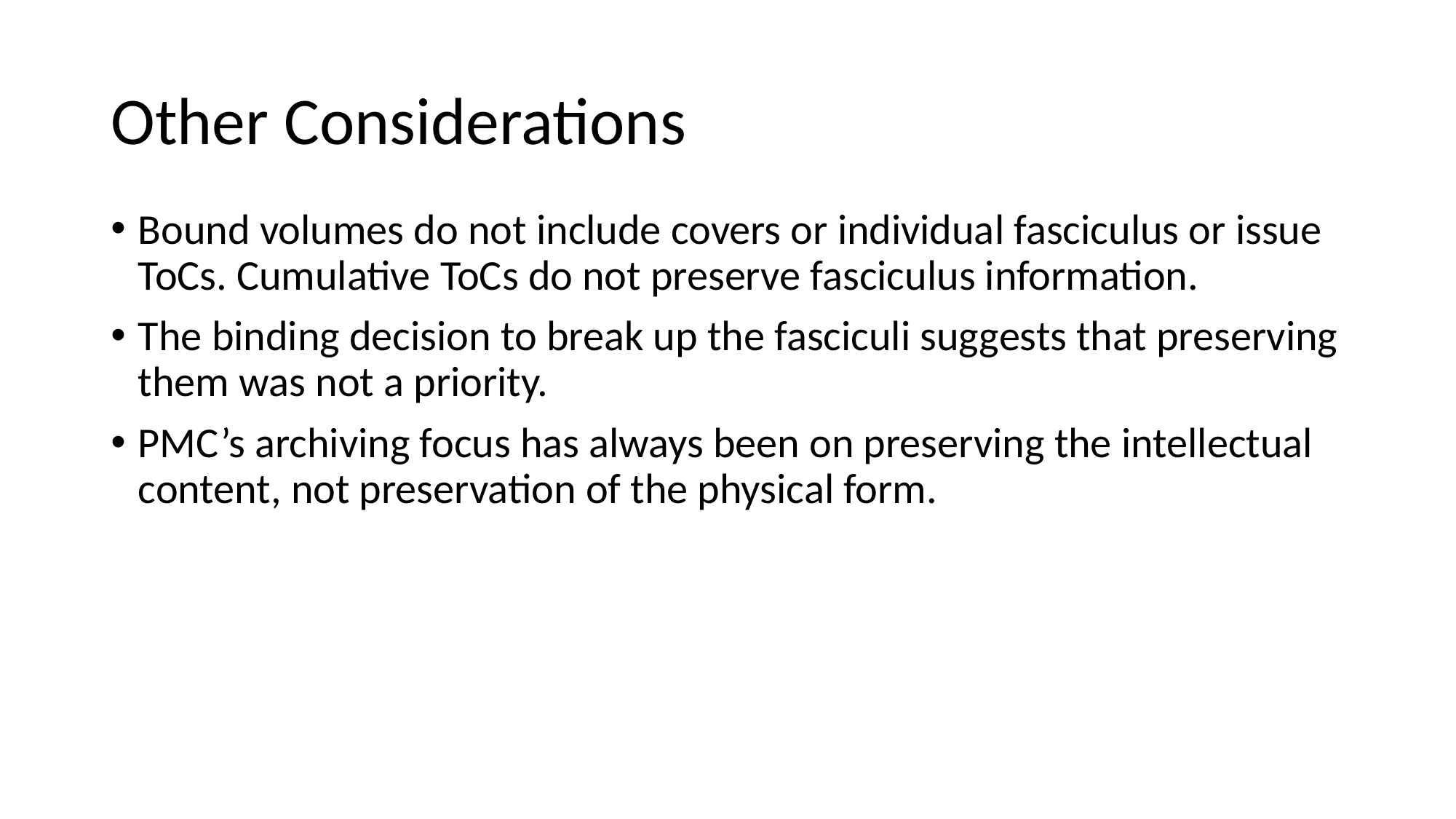

# Other Considerations
Bound volumes do not include covers or individual fasciculus or issue ToCs. Cumulative ToCs do not preserve fasciculus information.
The binding decision to break up the fasciculi suggests that preserving them was not a priority.
PMC’s archiving focus has always been on preserving the intellectual content, not preservation of the physical form.